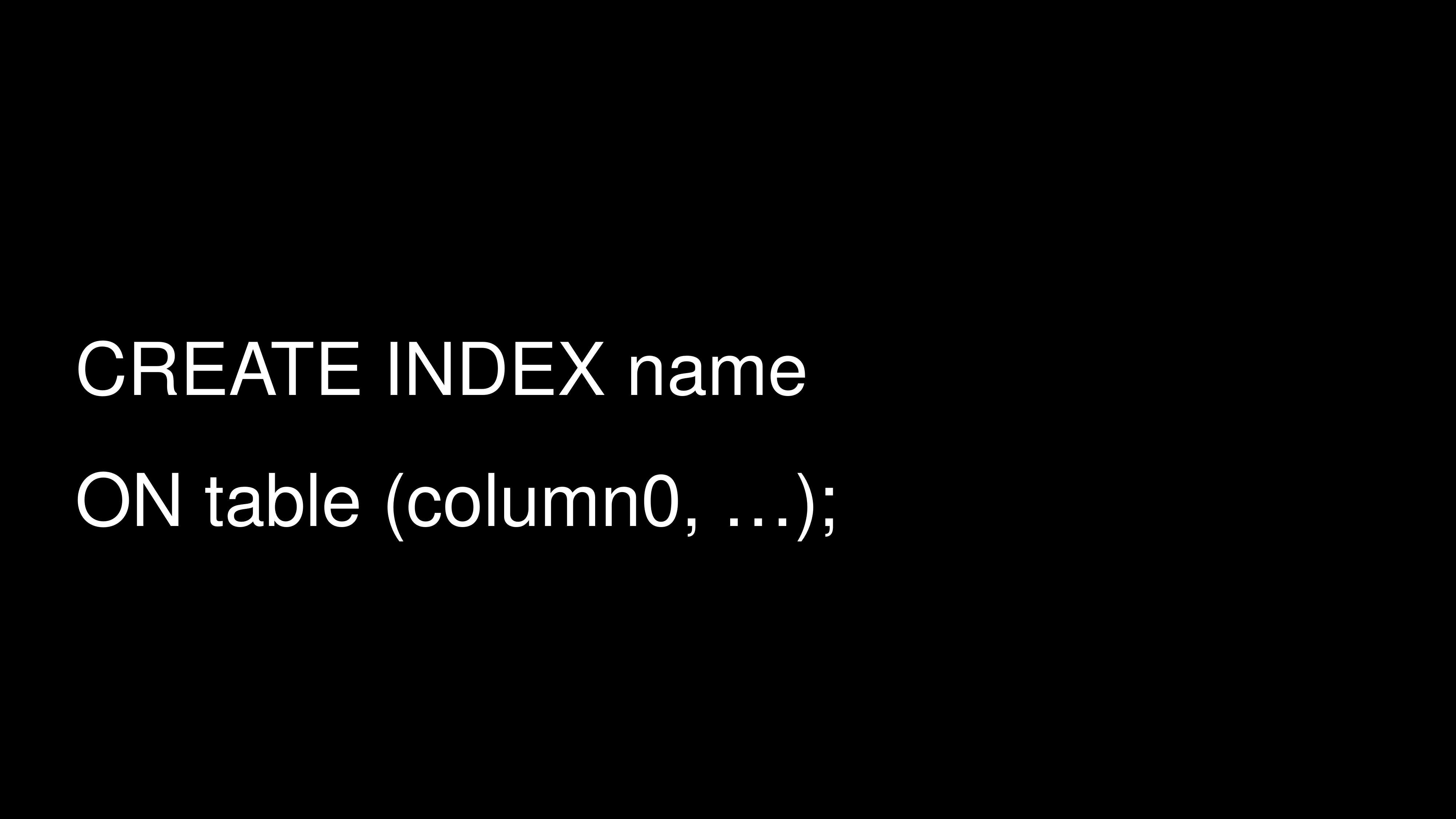

CREATE INDEX name
ON table (column0, …);